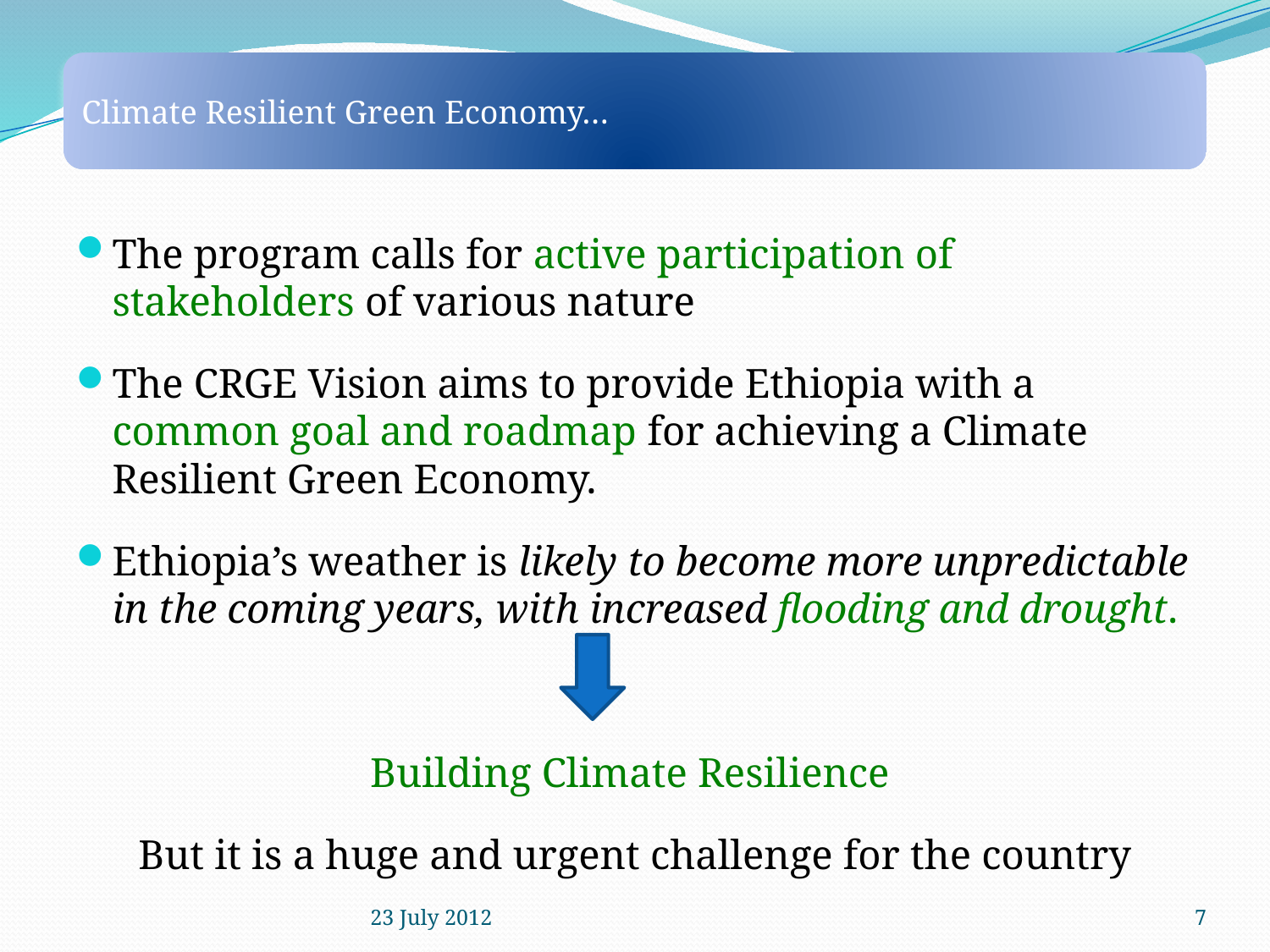

Climate Resilient Green Economy…
The program calls for active participation of stakeholders of various nature
The CRGE Vision aims to provide Ethiopia with a common goal and roadmap for achieving a Climate Resilient Green Economy.
Ethiopia’s weather is likely to become more unpredictable in the coming years, with increased flooding and drought.

Building Climate Resilience
But it is a huge and urgent challenge for the country

23 July 2012
7